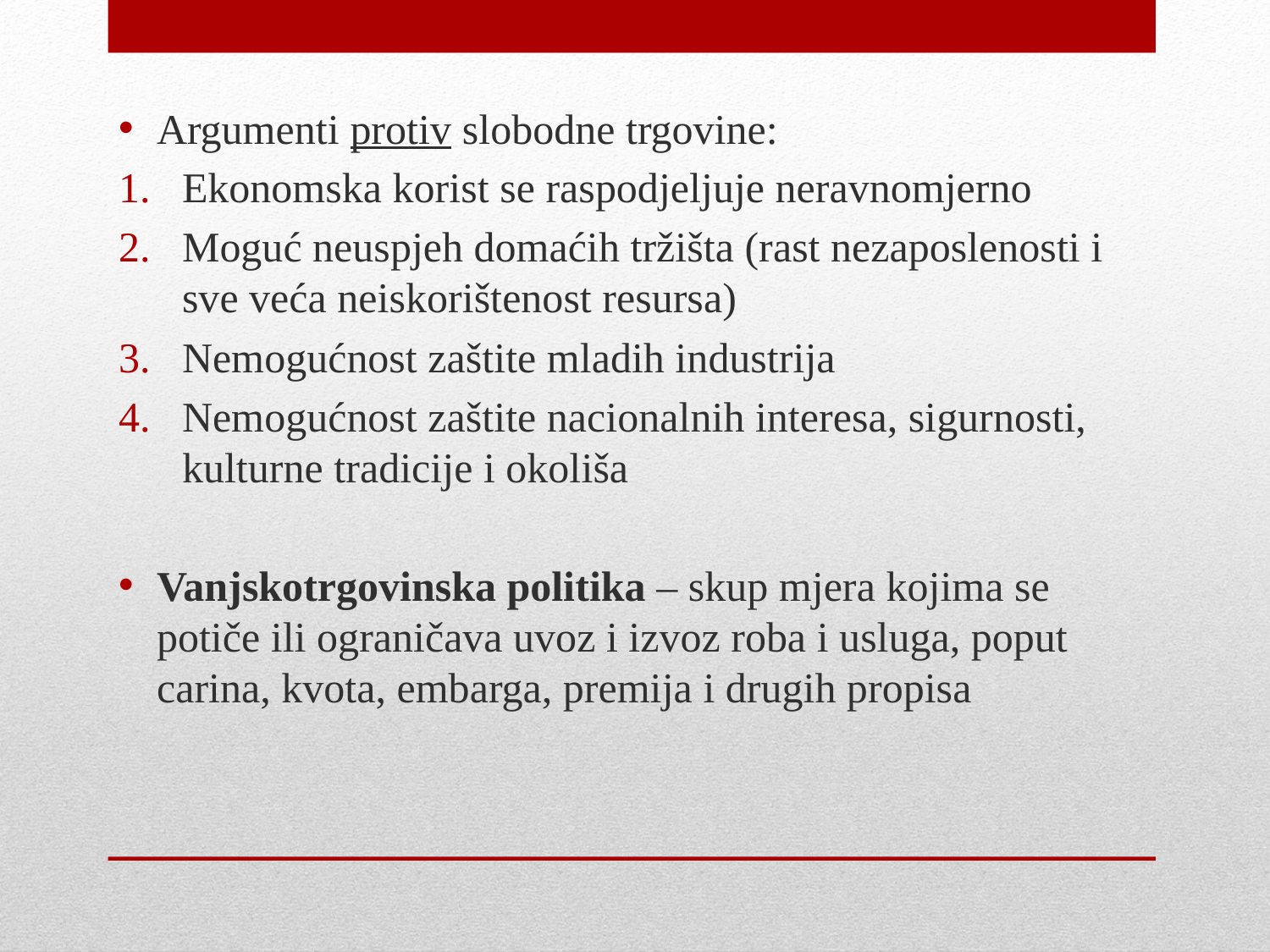

Argumenti protiv slobodne trgovine:
Ekonomska korist se raspodjeljuje neravnomjerno
Moguć neuspjeh domaćih tržišta (rast nezaposlenosti i sve veća neiskorištenost resursa)
Nemogućnost zaštite mladih industrija
Nemogućnost zaštite nacionalnih interesa, sigurnosti, kulturne tradicije i okoliša

Vanjskotrgovinska politika – skup mjera kojima se potiče ili ograničava uvoz i izvoz roba i usluga, poput carina, kvota, embarga, premija i drugih propisa